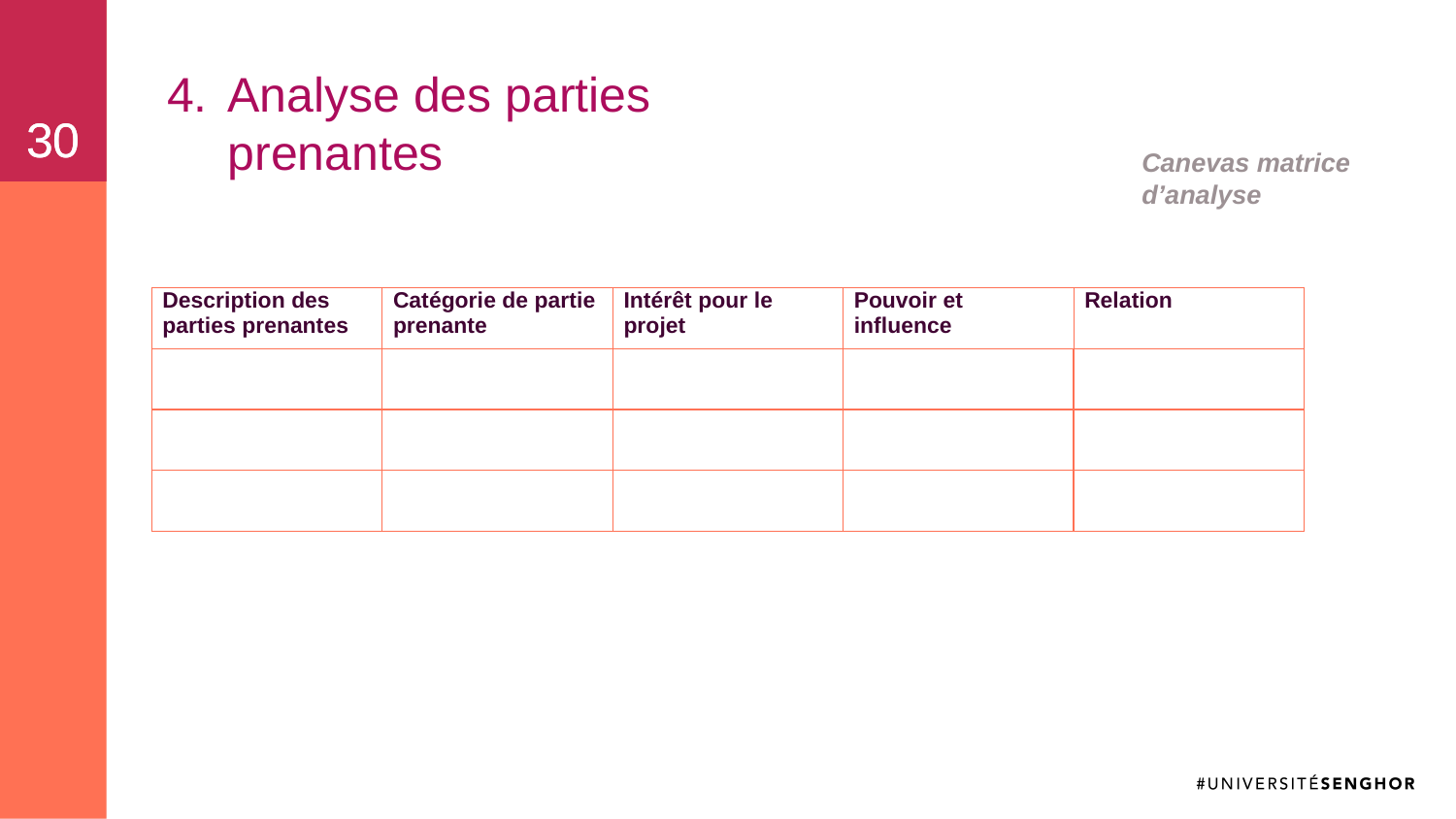

30
30
# Analyse des parties prenantes
Canevas matrice d’analyse
| Description des parties prenantes | Catégorie de partie prenante | Intérêt pour le projet | Pouvoir et influence | Relation |
| --- | --- | --- | --- | --- |
|  |  |  |  |  |
|  |  |  |  |  |
|  |  |  |  |  |